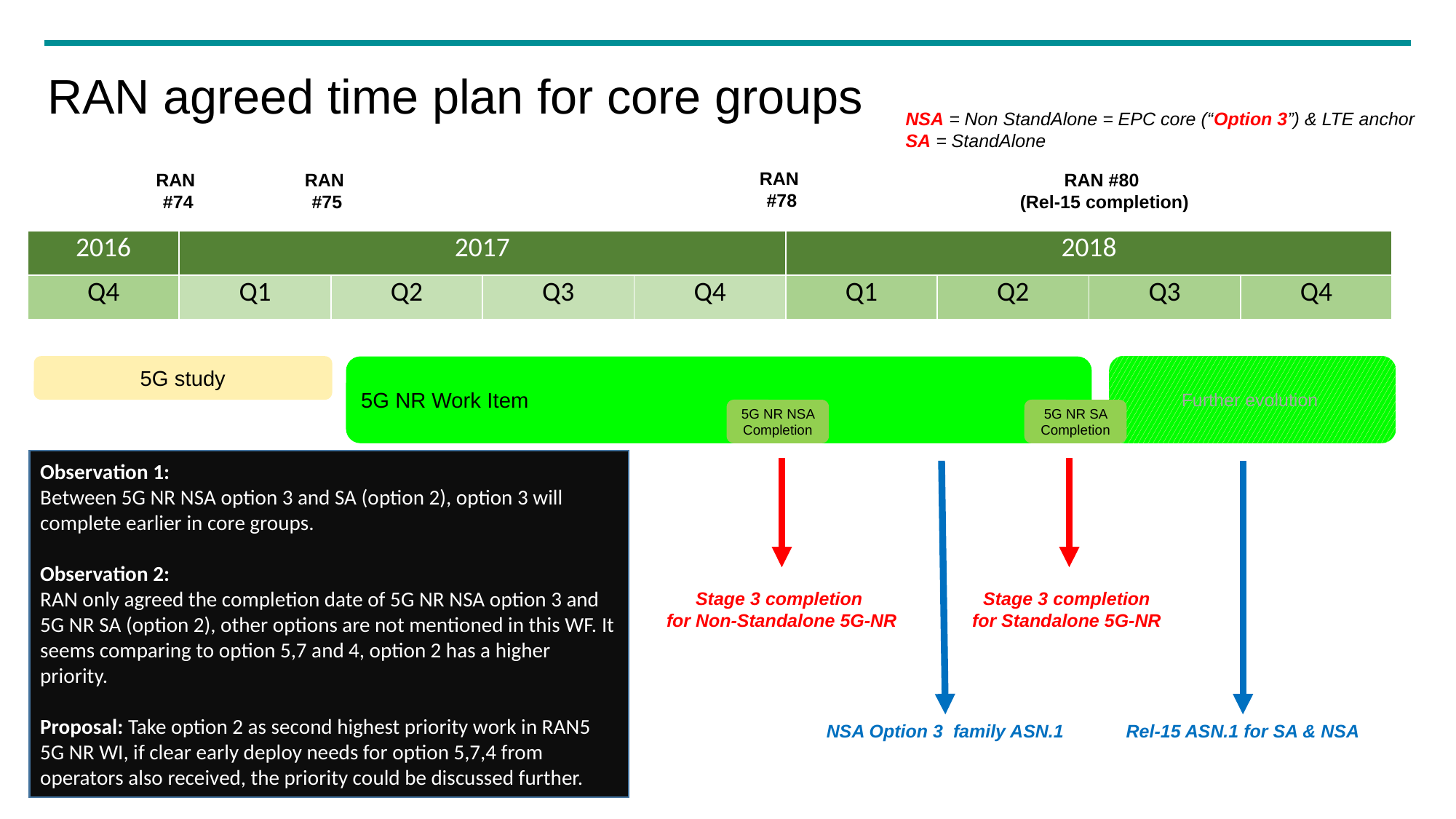

# RAN agreed time plan for core groups
NSA = Non StandAlone = EPC core (“Option 3”) & LTE anchor
SA = StandAlone
RAN
#78
RAN
#74
RAN
#75
RAN #80
 (Rel-15 completion)
| 2016 | 2017 |  |  |  | 2018 |  |  |  |
| --- | --- | --- | --- | --- | --- | --- | --- | --- |
| Q4 | Q1 | Q2 | Q3 | Q4 | Q1 | Q2 | Q3 | Q4 |
Further evolution
5G study
5G NR Work Item
5G NR SA Completion
5G NR NSA Completion
Observation 1:
Between 5G NR NSA option 3 and SA (option 2), option 3 will complete earlier in core groups.

Observation 2:
RAN only agreed the completion date of 5G NR NSA option 3 and 5G NR SA (option 2), other options are not mentioned in this WF. It seems comparing to option 5,7 and 4, option 2 has a higher priority.

Proposal: Take option 2 as second highest priority work in RAN5 5G NR WI, if clear early deploy needs for option 5,7,4 from operators also received, the priority could be discussed further.
Stage 3 completion
for Non-Standalone 5G-NR
Stage 3 completion
for Standalone 5G-NR
NSA Option 3  family ASN.1
Rel-15 ASN.1 for SA & NSA